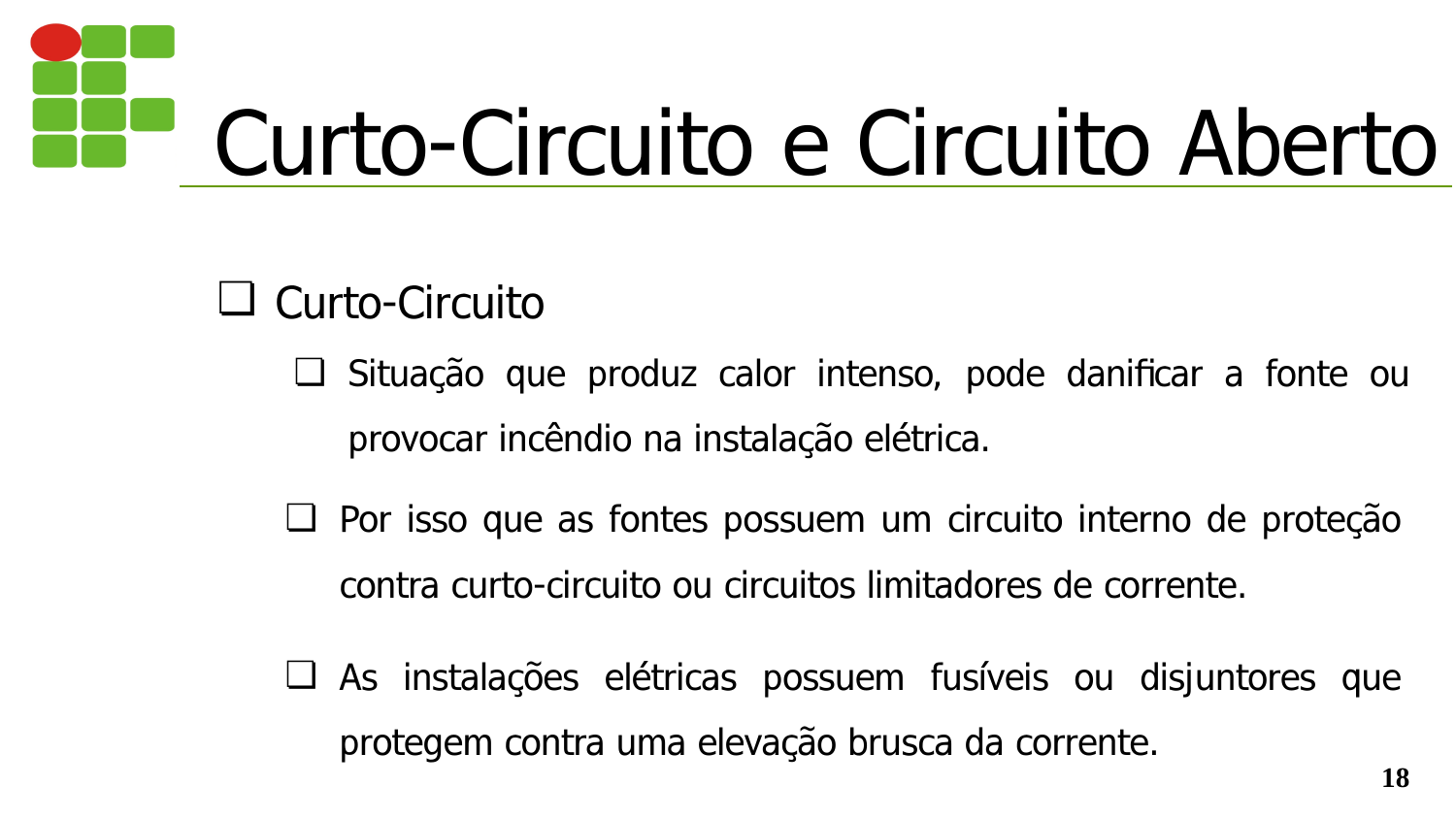

# Curto-Circuito e Circuito Aberto
Curto-Circuito
Situação que produz calor intenso, pode danificar a fonte ou provocar incêndio na instalação elétrica.
Por isso que as fontes possuem um circuito interno de proteção contra curto-circuito ou circuitos limitadores de corrente.
As instalações elétricas possuem fusíveis ou disjuntores que protegem contra uma elevação brusca da corrente.
18